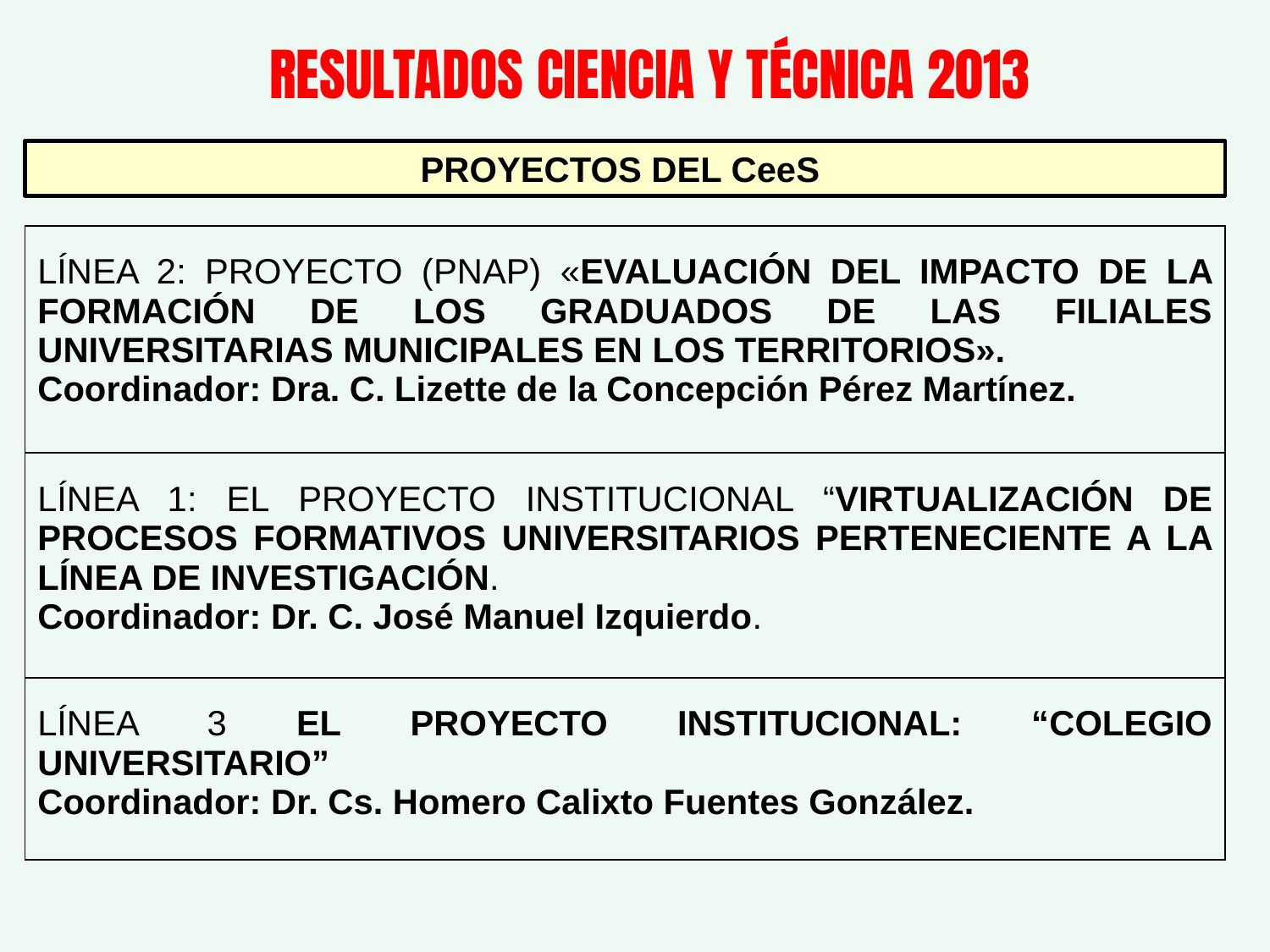

RESULTADOS CIENCIA Y TÉCNICA 2013
PROYECTOS DEL CeeS
| LÍNEA 2: PROYECTO (PNAP) «EVALUACIÓN DEL IMPACTO DE LA FORMACIÓN DE LOS GRADUADOS DE LAS FILIALES UNIVERSITARIAS MUNICIPALES EN LOS TERRITORIOS». Coordinador: Dra. C. Lizette de la Concepción Pérez Martínez. |
| --- |
| LÍNEA 1: EL PROYECTO INSTITUCIONAL “VIRTUALIZACIÓN DE PROCESOS FORMATIVOS UNIVERSITARIOS PERTENECIENTE A LA LÍNEA DE INVESTIGACIÓN. Coordinador: Dr. C. José Manuel Izquierdo. |
| LÍNEA 3 EL PROYECTO INSTITUCIONAL: “COLEGIO UNIVERSITARIO” Coordinador: Dr. Cs. Homero Calixto Fuentes González. |